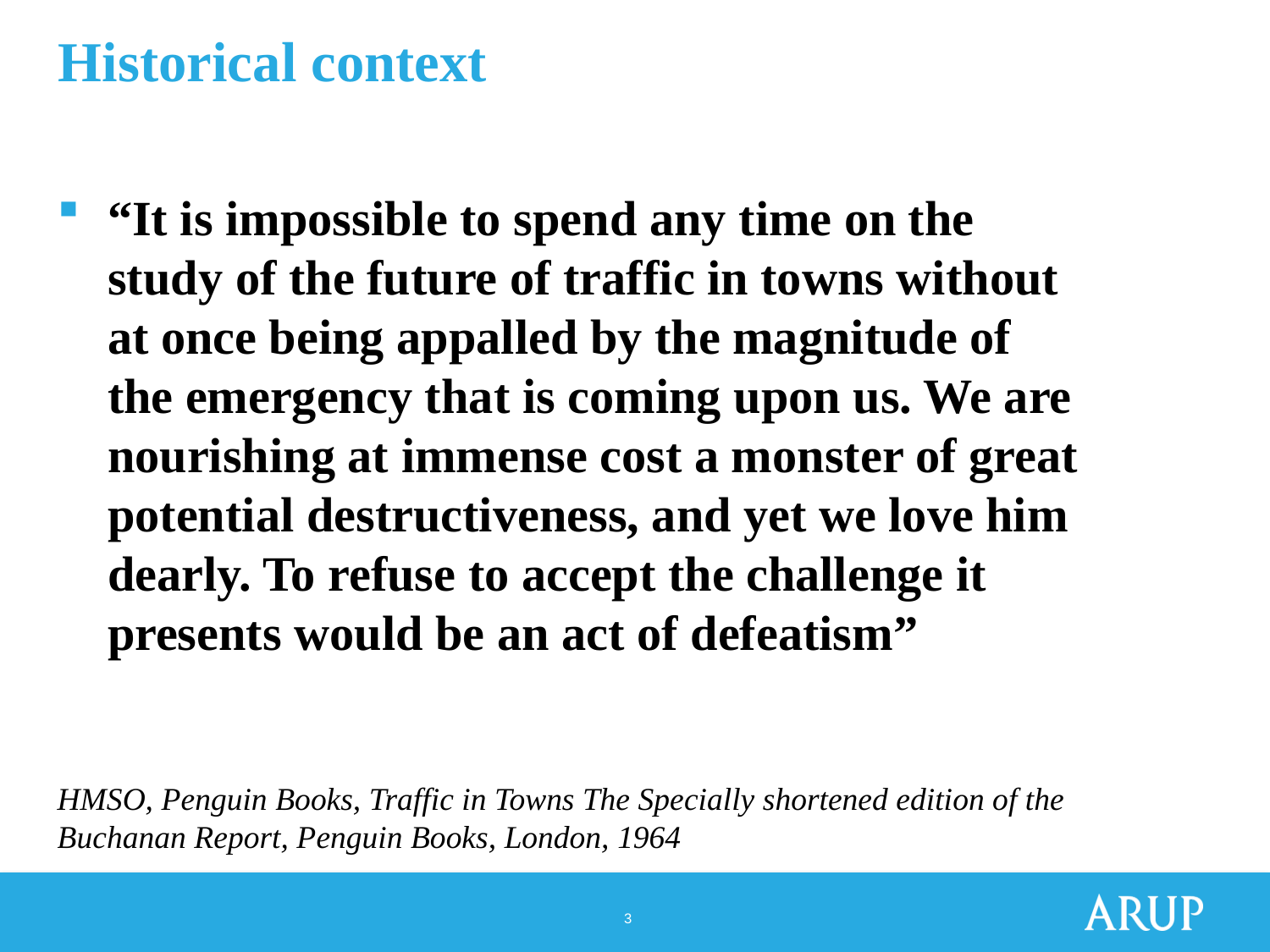

# Historical context
“It is impossible to spend any time on the study of the future of traffic in towns without at once being appalled by the magnitude of the emergency that is coming upon us. We are nourishing at immense cost a monster of great potential destructiveness, and yet we love him dearly. To refuse to accept the challenge it presents would be an act of defeatism”

HMSO, Penguin Books, Traffic in Towns The Specially shortened edition of the Buchanan Report, Penguin Books, London, 1964